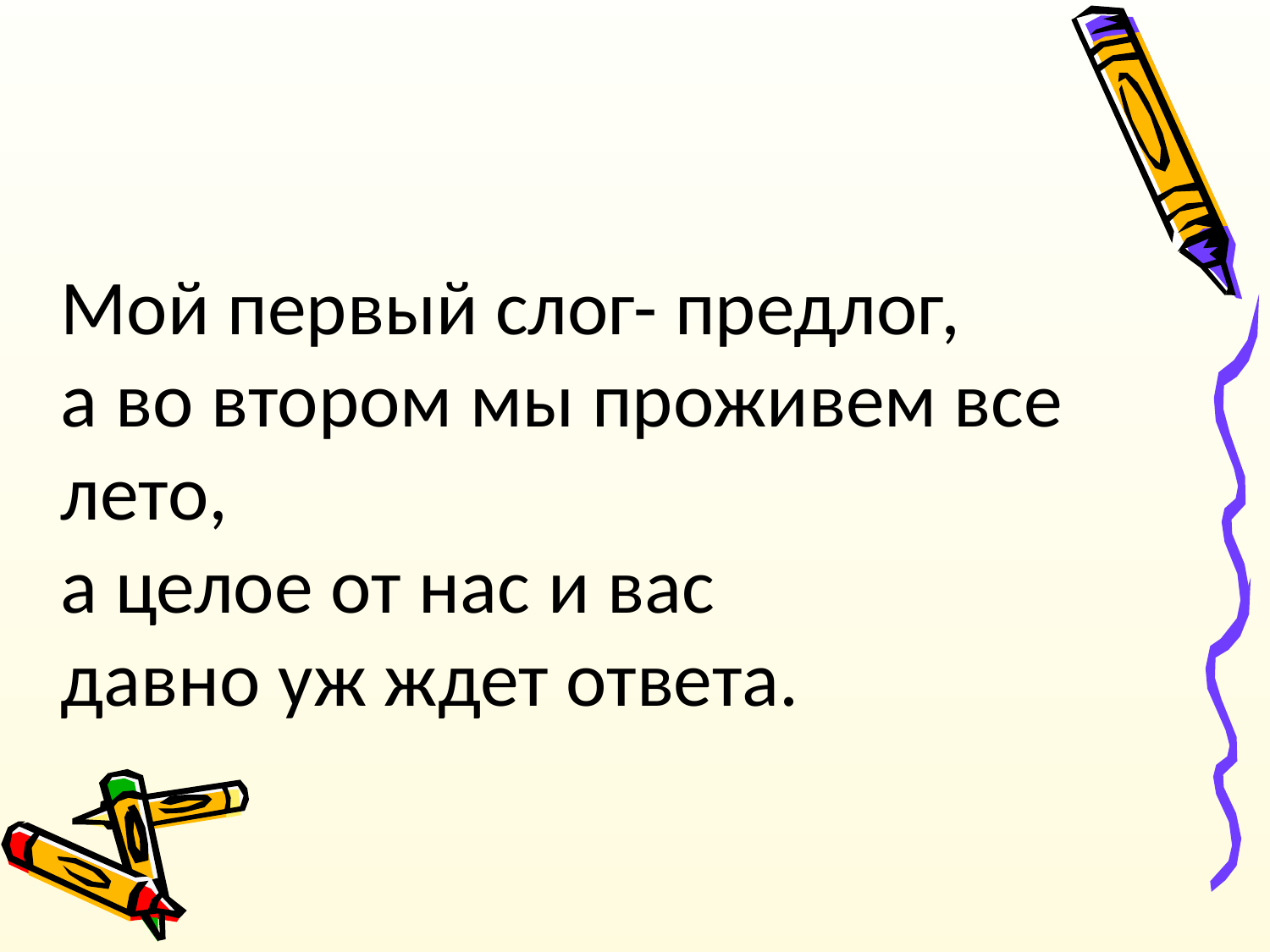

# Мой первый слог- предлог, а во втором мы проживем все лето, а целое от нас и вас давно уж ждет ответа.